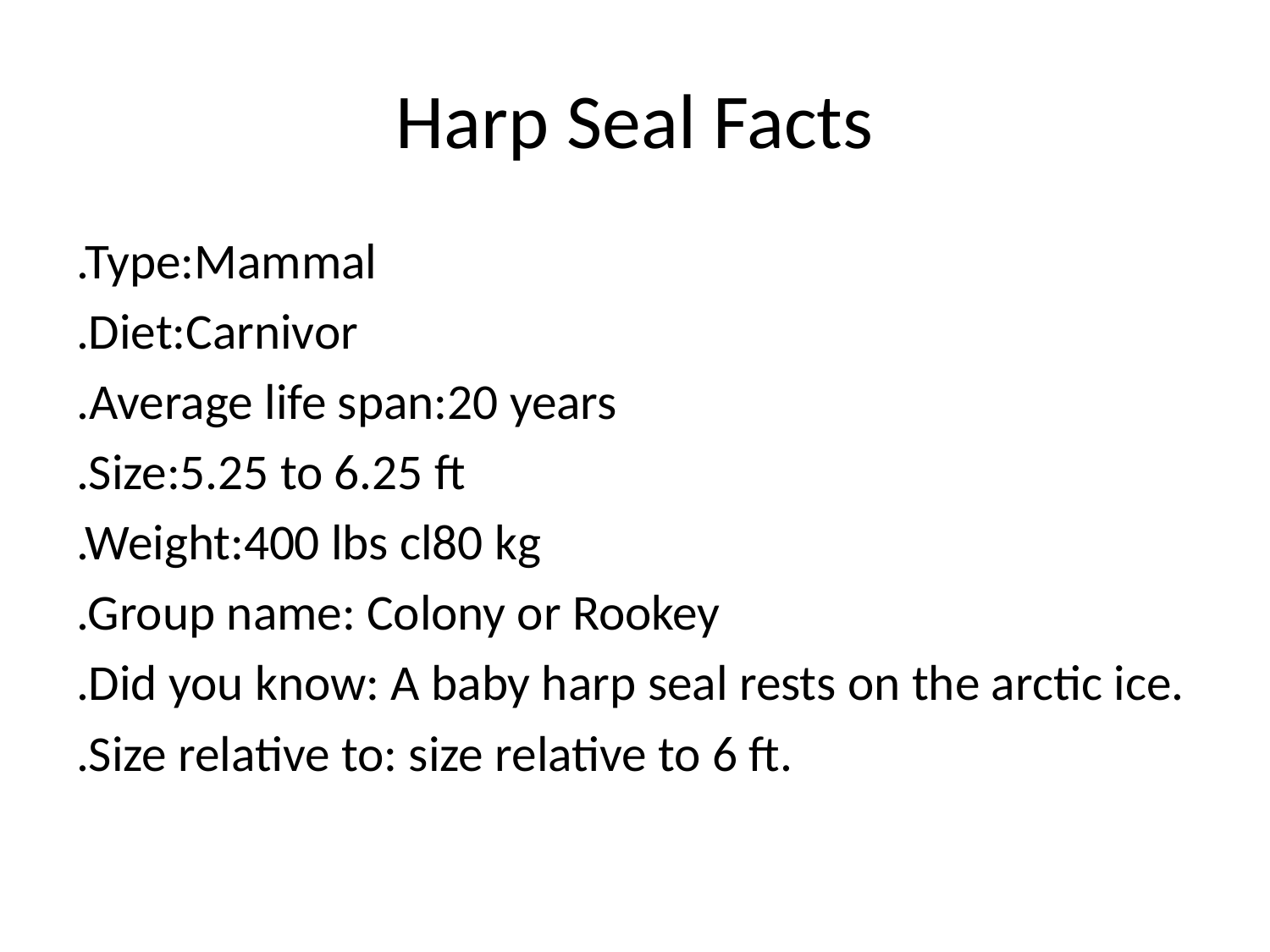

# Harp Seal Facts
.Type:Mammal
.Diet:Carnivor
.Average life span:20 years
.Size:5.25 to 6.25 ft
.Weight:400 lbs cl80 kg
.Group name: Colony or Rookey
.Did you know: A baby harp seal rests on the arctic ice.
.Size relative to: size relative to 6 ft.